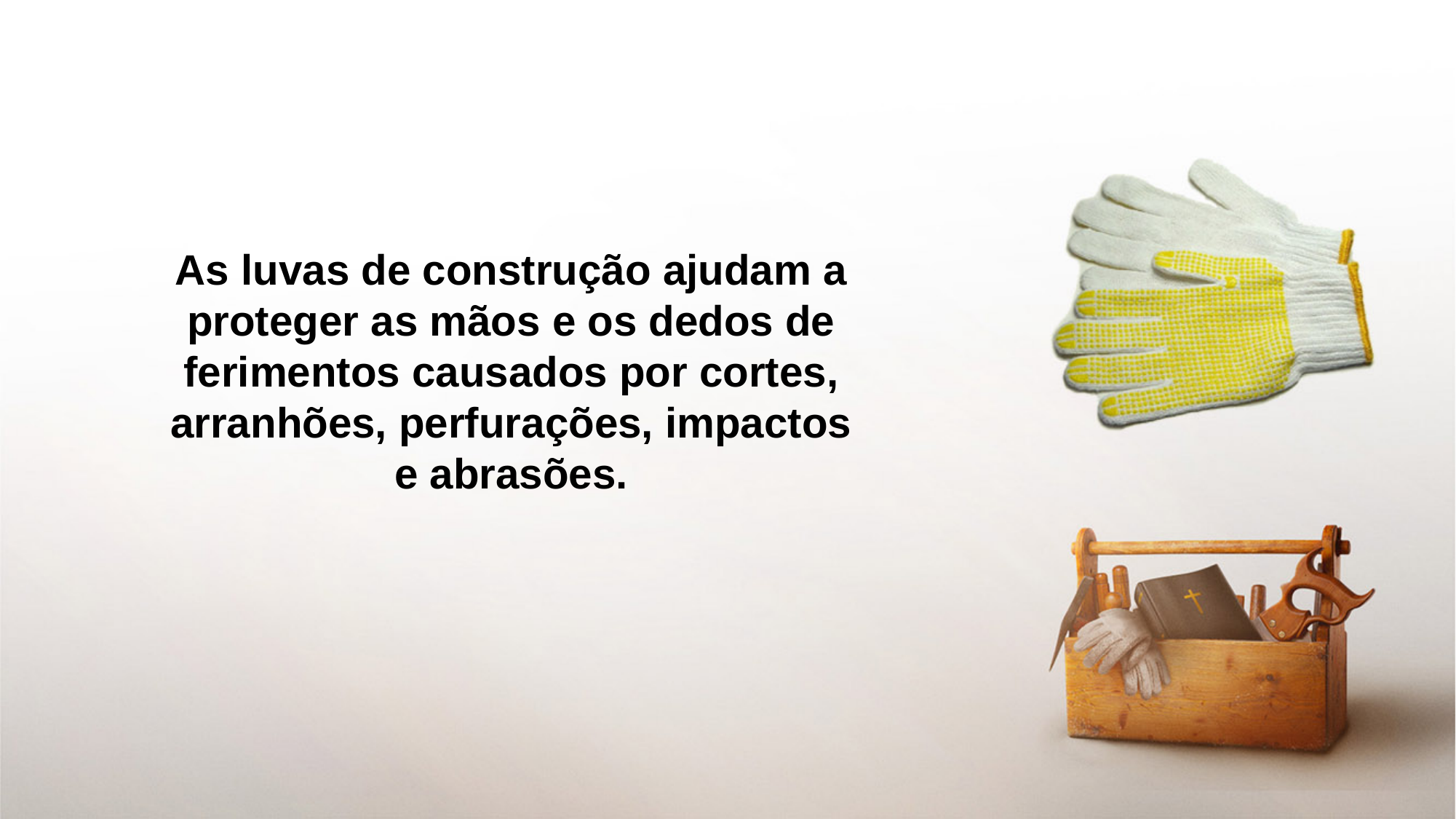

As luvas de construção ajudam a proteger as mãos e os dedos de ferimentos causados por cortes, arranhões, perfurações, impactos e abrasões.